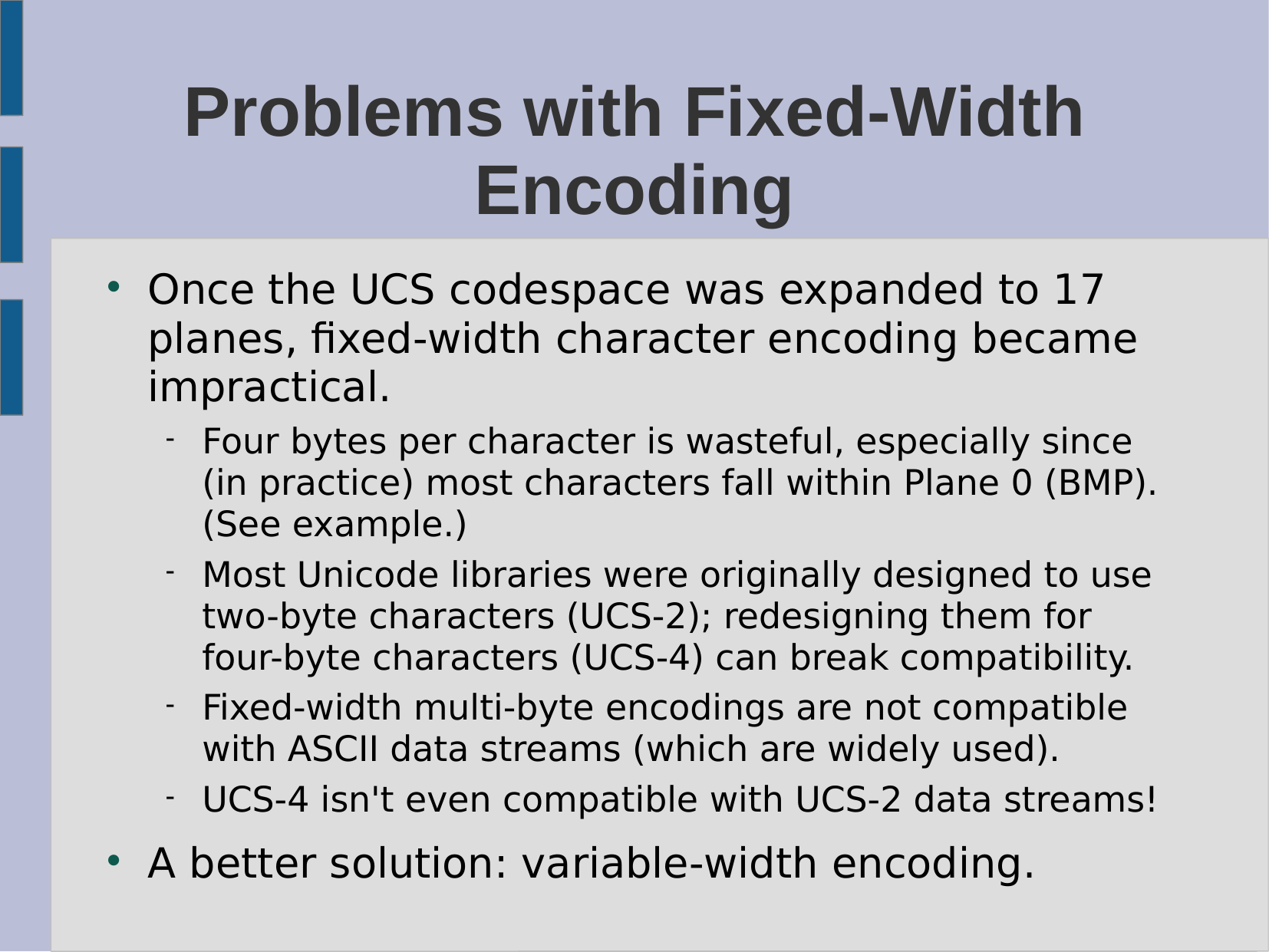

# Problems with Fixed-Width Encoding
Once the UCS codespace was expanded to 17 planes, fixed-width character encoding became impractical.
Four bytes per character is wasteful, especially since (in practice) most characters fall within Plane 0 (BMP).  (See example.)
Most Unicode libraries were originally designed to use two-byte characters (UCS-2); redesigning them for four-byte characters (UCS-4) can break compatibility.
Fixed-width multi-byte encodings are not compatible with ASCII data streams (which are widely used).
UCS-4 isn't even compatible with UCS-2 data streams!
A better solution: variable-width encoding.